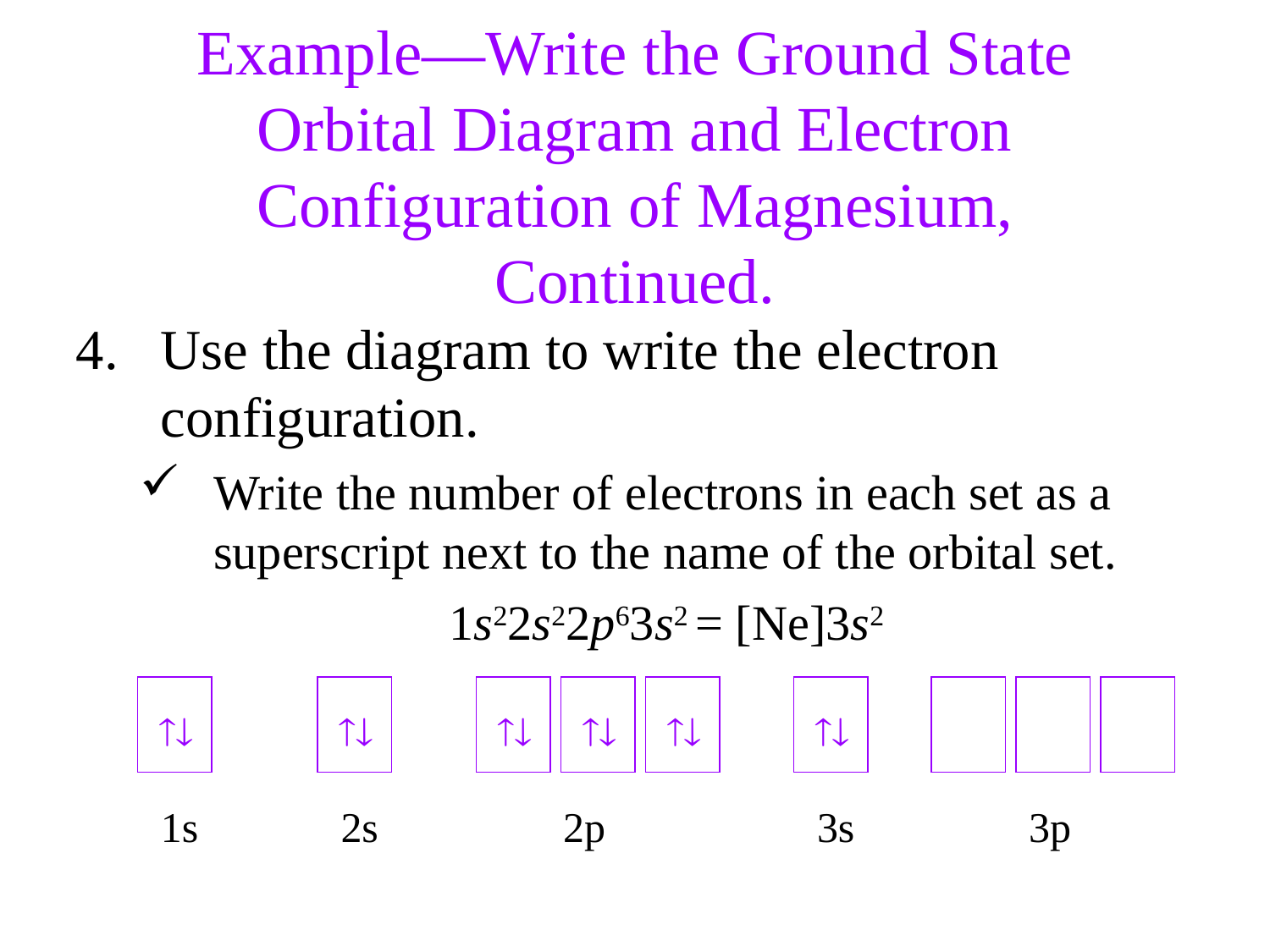

Example—Write the Ground State Orbital Diagram and Electron Configuration of Magnesium, Continued.
Use the diagram to write the electron configuration.
Write the number of electrons in each set as a superscript next to the name of the orbital set.
1s22s22p63s2 = [Ne]3s2

1s
2s
2p
3s
3p
↑↓
↑↓
↑↓
↑↓
↑↓
↑↓